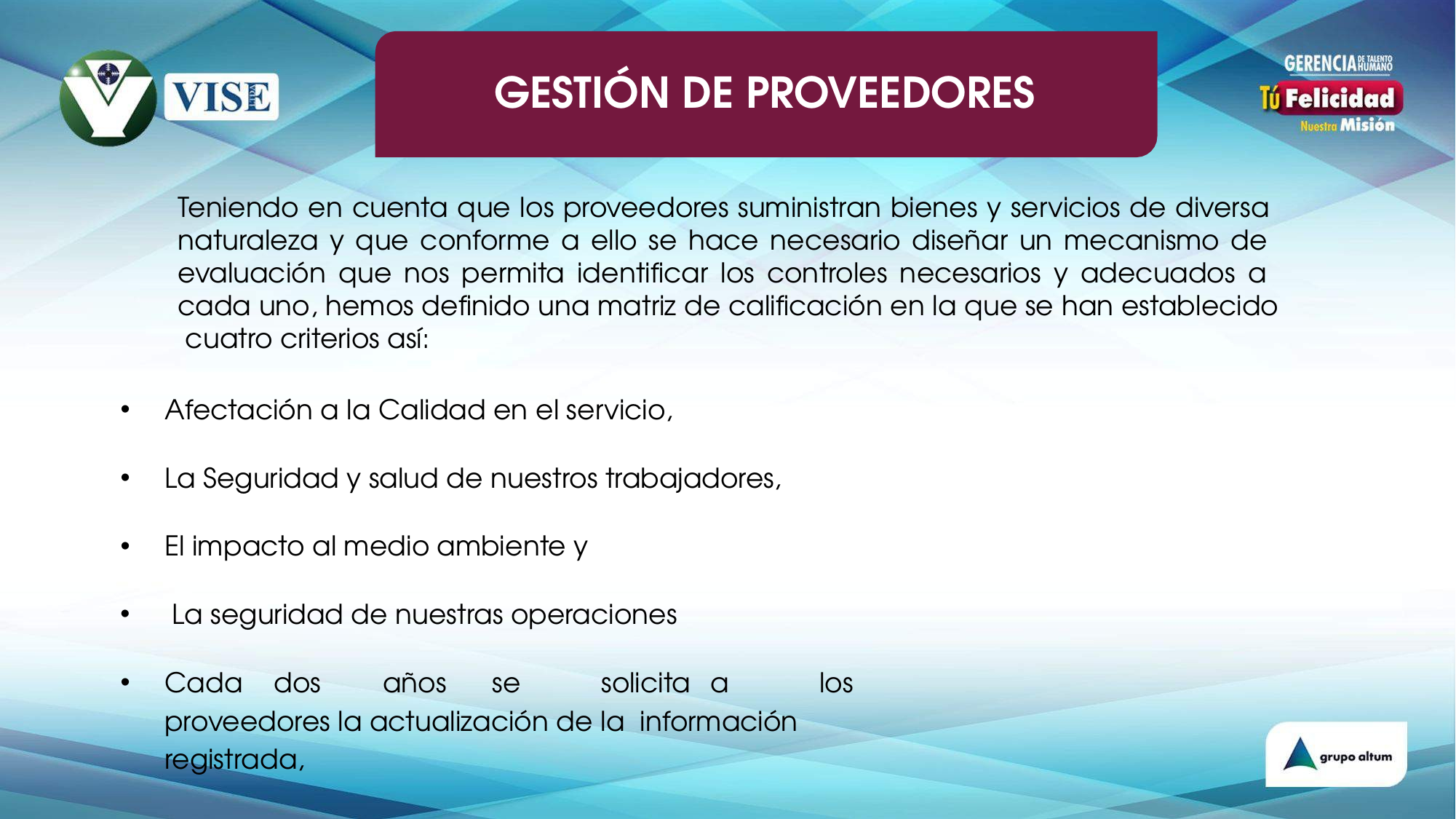

# GESTIÓN DE PROVEEDORES
Teniendo en cuenta que los proveedores suministran bienes y servicios de diversa  naturaleza y que conforme a ello se hace necesario diseñar un mecanismo de  evaluación que nos permita identificar los controles necesarios y adecuados a  cada uno, hemos definido una matriz de calificación en la que se han establecido  cuatro criterios así:
Afectación a la Calidad en el servicio,
La Seguridad y salud de nuestros trabajadores,
El impacto al medio ambiente y
La seguridad de nuestras operaciones
Cada	dos	años	se	solicita	a	los proveedores la actualización de la  información registrada,